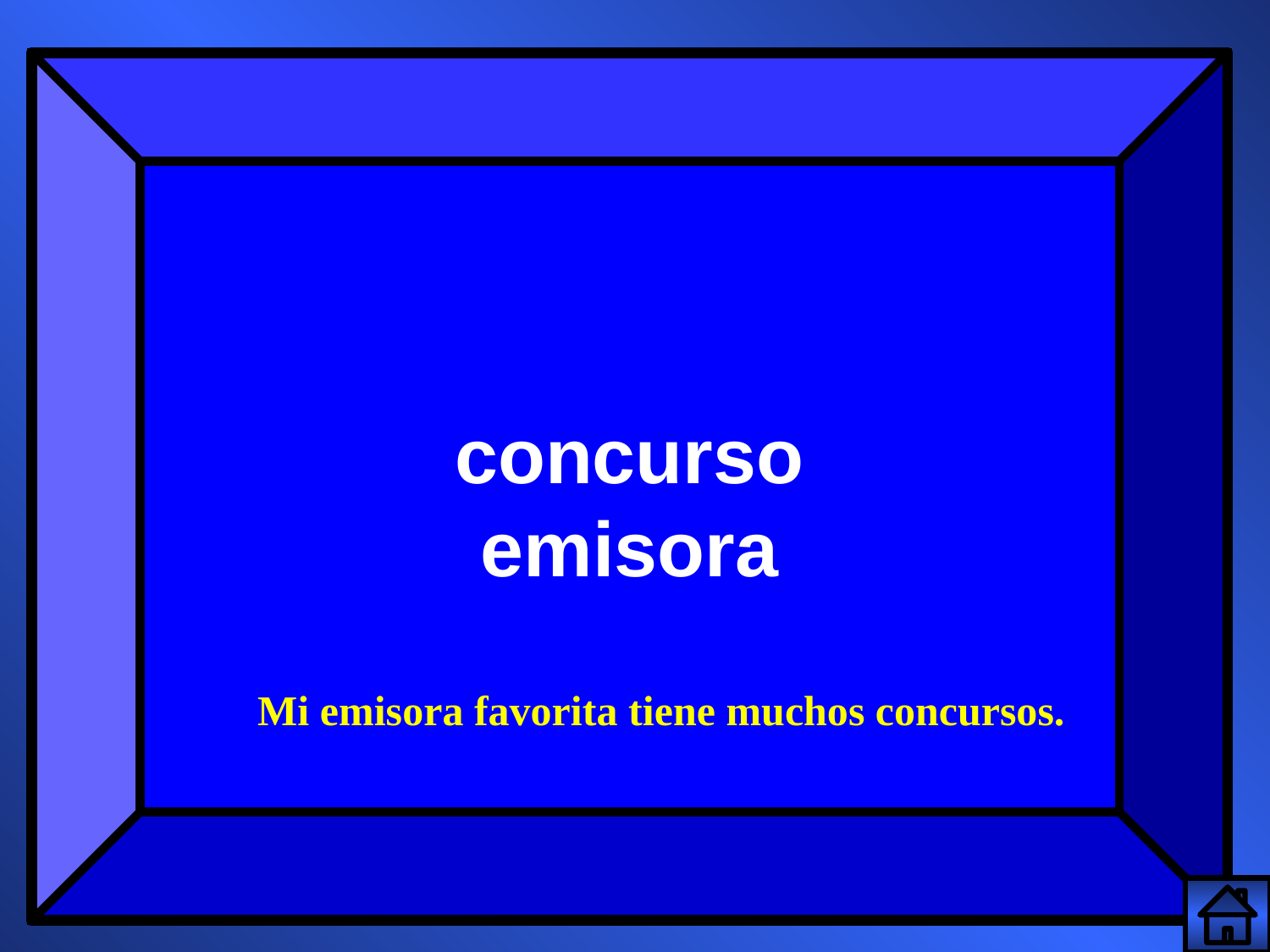

concurso
emisora

Mi emisora favorita tiene muchos concursos.